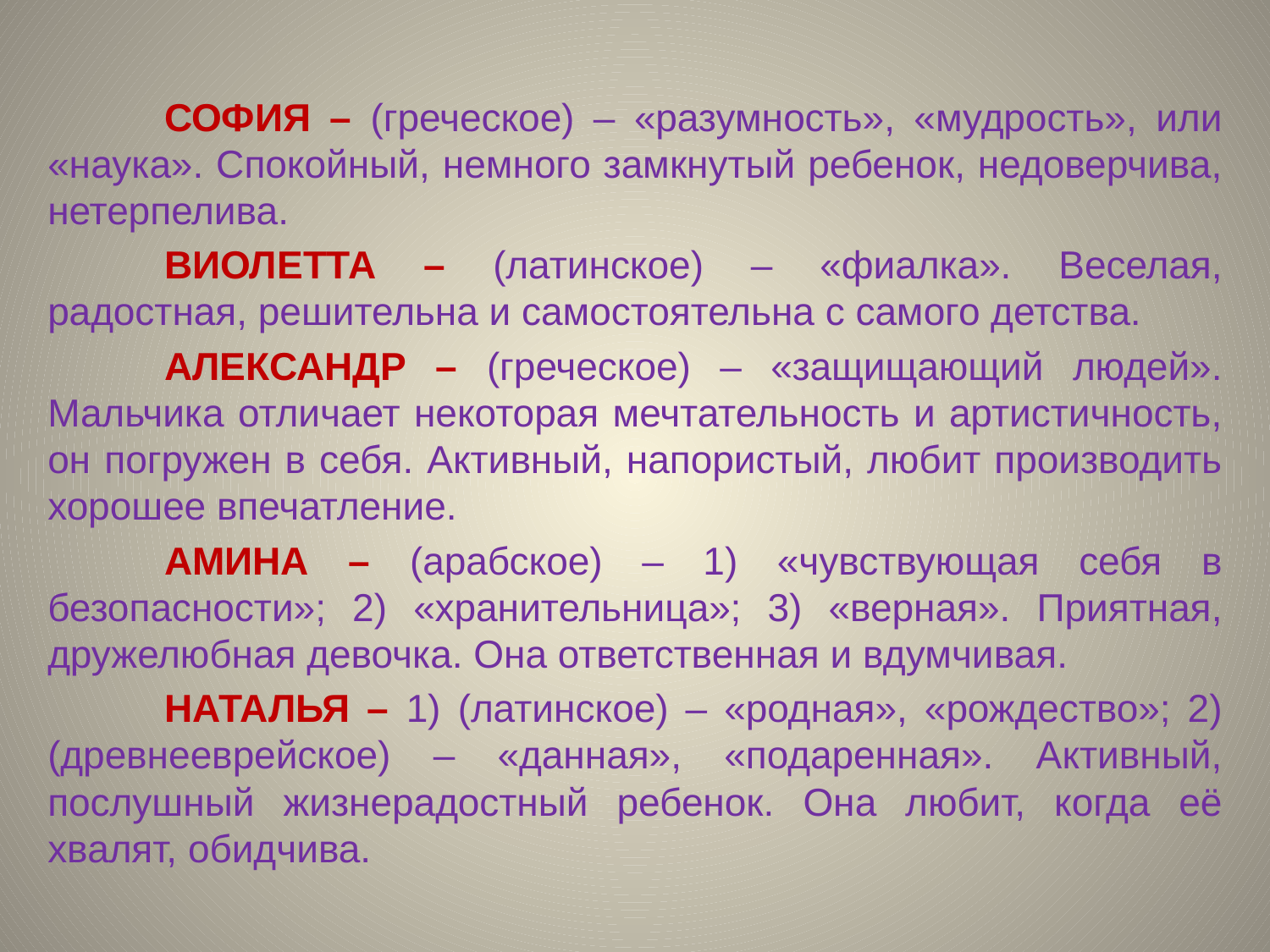

СОФИЯ – (греческое) – «разумность», «мудрость», или «наука». Спокойный, немного замкнутый ребенок, недоверчива, нетерпелива.
	ВИОЛЕТТА – (латинское) – «фиалка». Веселая, радостная, решительна и самостоятельна с самого детства.
	АЛЕКСАНДР – (греческое) – «защищающий людей». Мальчика отличает некоторая мечтательность и артистичность, он погружен в себя. Активный, напористый, любит производить хорошее впечатление.
	АМИНА – (арабское) – 1) «чувствующая себя в безопасности»; 2) «хранительница»; 3) «верная». Приятная, дружелюбная девочка. Она ответственная и вдумчивая.
	НАТАЛЬЯ – 1) (латинское) – «родная», «рождество»; 2) (древнееврейское) – «данная», «подаренная». Активный, послушный жизнерадостный ребенок. Она любит, когда её хвалят, обидчива.